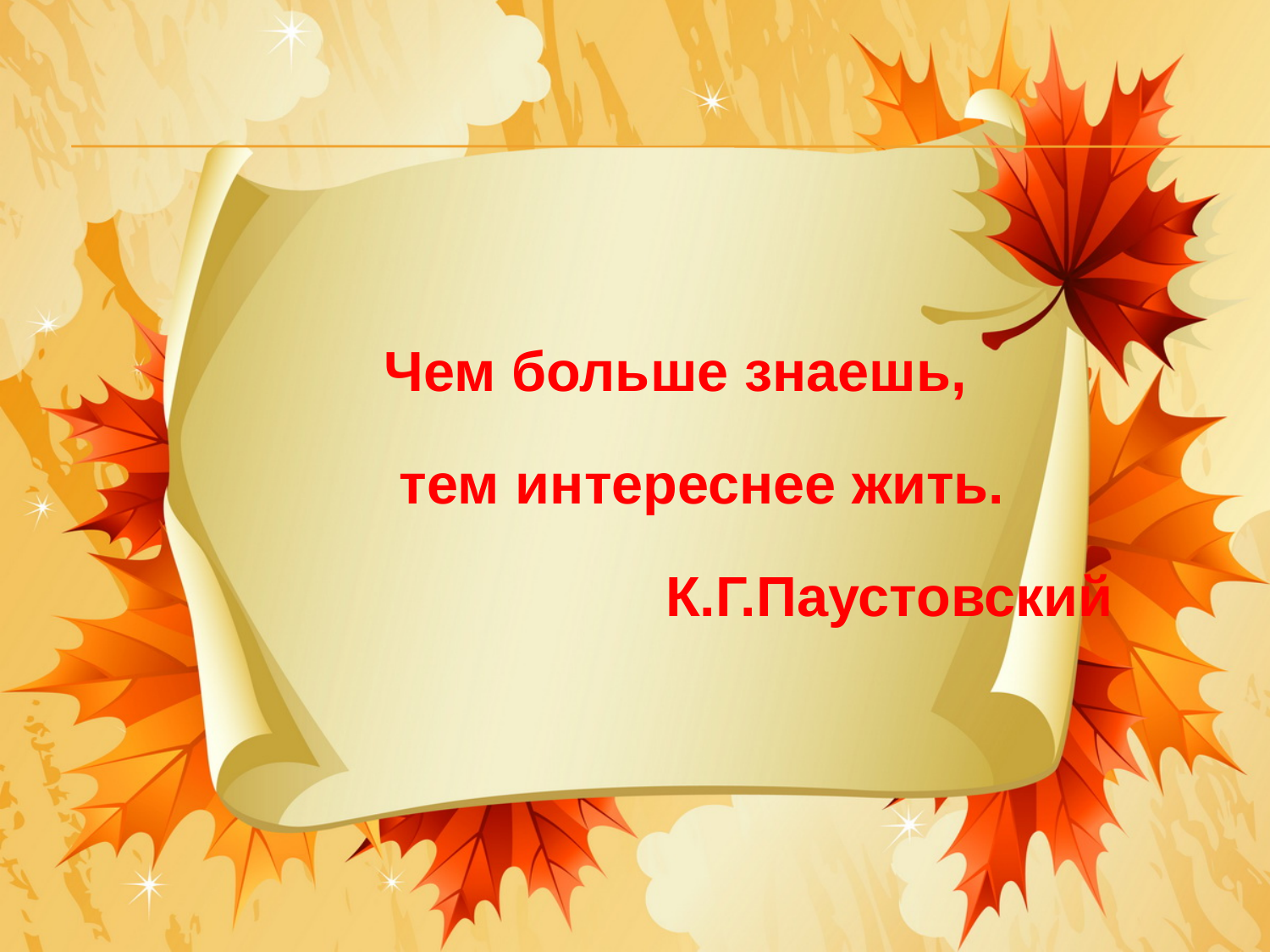

#

                     Чем больше знаешь,
                      тем интереснее жить.
                                       К.Г.Паустовский